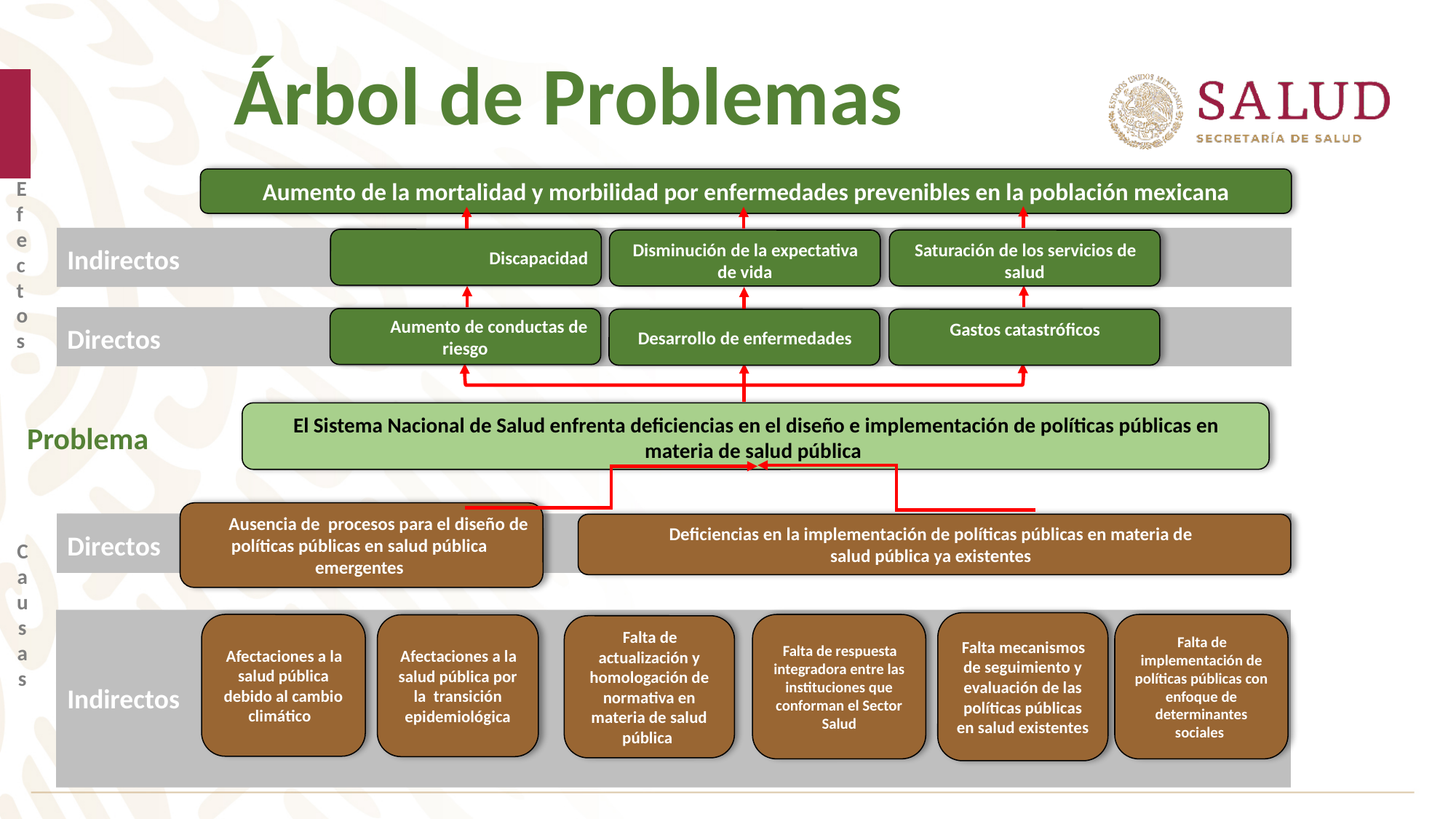

Árbol de Problemas
Aumento de la mortalidad y morbilidad por enfermedades prevenibles en la población mexicana
Efectos

Discapacidad
Disminución de la expectativa de vida
Saturación de los servicios de salud
Indirectos

Aumento de conductas de riesgo
Desarrollo de enfermedades
Gastos catastróficos
Directos

El Sistema Nacional de Salud enfrenta deficiencias en el diseño e implementación de políticas públicas en materia de salud pública
Problema
Ausencia de  procesos para el diseño de políticas públicas en salud pública  emergentes

Deficiencias en la implementación de políticas públicas en materia de
salud pública ya existentes
Directos
Causas

Falta mecanismos de seguimiento y evaluación de las políticas públicas en salud existentes
Afectaciones a la salud pública debido al cambio climático
Falta de respuesta integradora entre las instituciones que conforman el Sector Salud
Falta de implementación de políticas públicas con enfoque de determinantes sociales
Afectaciones a la salud pública por la  transición epidemiológica
Falta de actualización y homologación de normativa en materia de salud pública
Indirectos